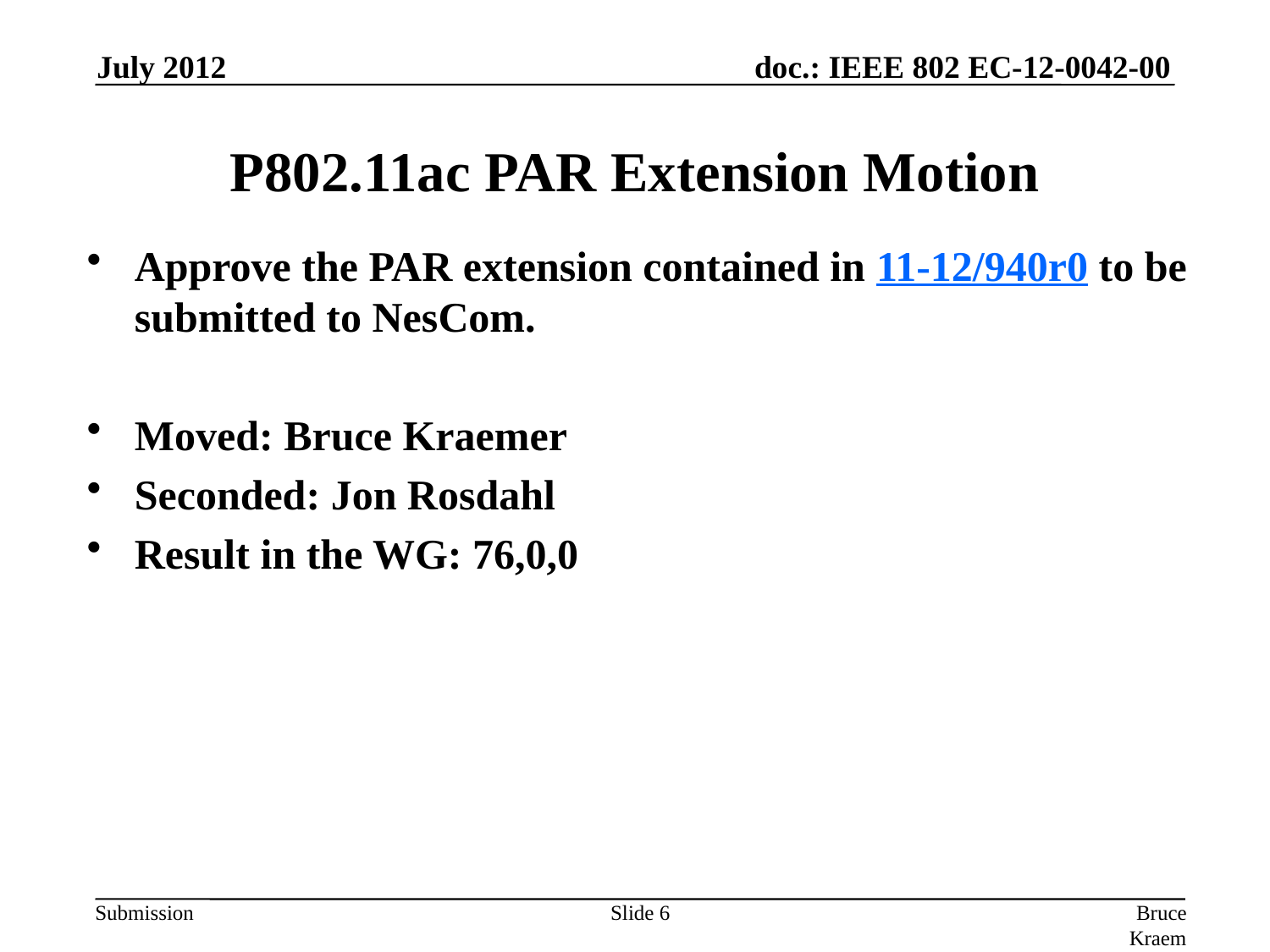

July 2012
# P802.11ac PAR Extension Motion
Approve the PAR extension contained in 11-12/940r0 to be submitted to NesCom.

Moved: Bruce Kraemer
Seconded: Jon Rosdahl
Result in the WG: 76,0,0

Slide 6
Bruce Kraemer,  Marvell